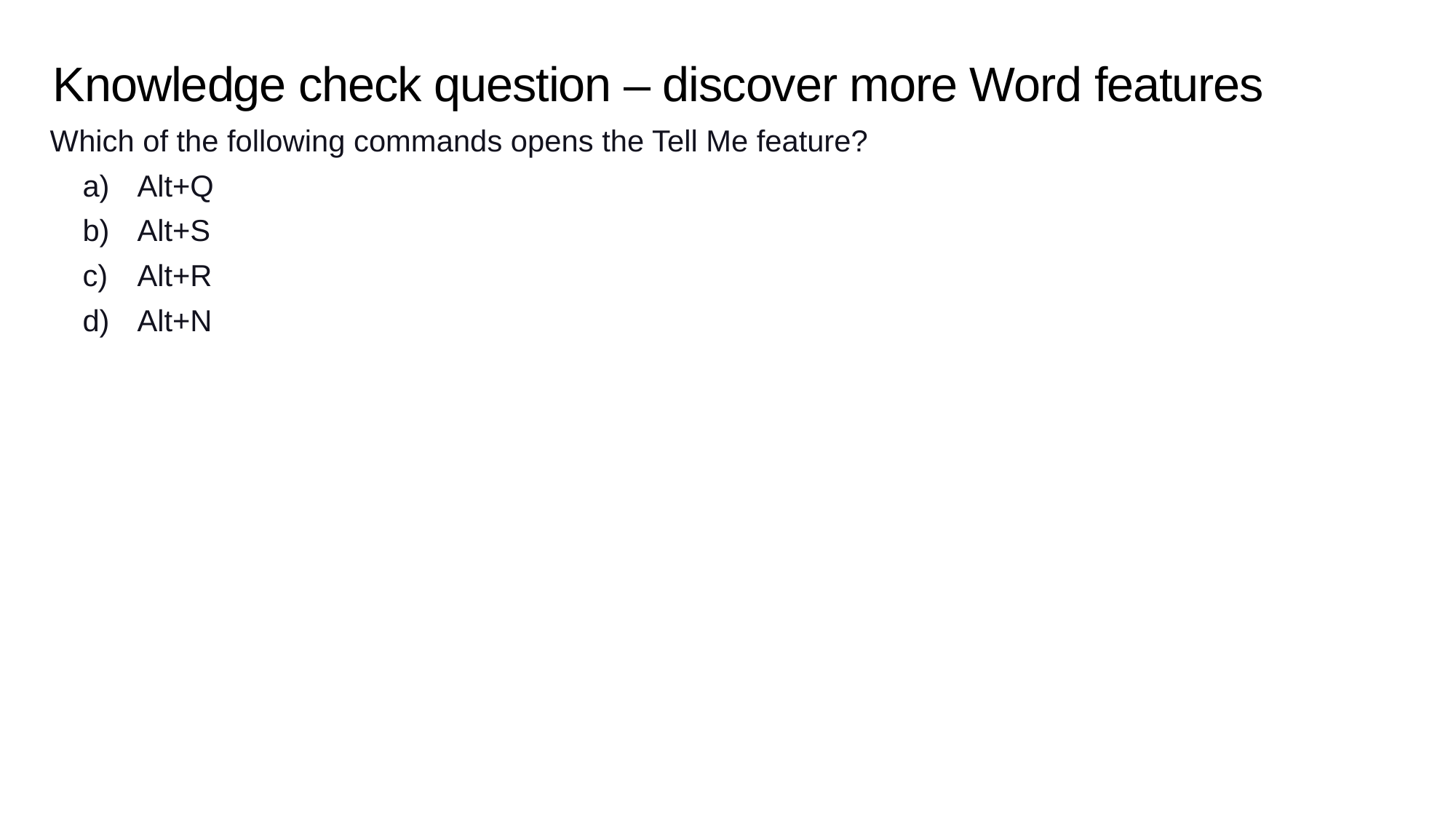

# Knowledge check question – discover more Word features
Which of the following commands opens the Tell Me feature?
Alt+Q
Alt+S
Alt+R
Alt+N